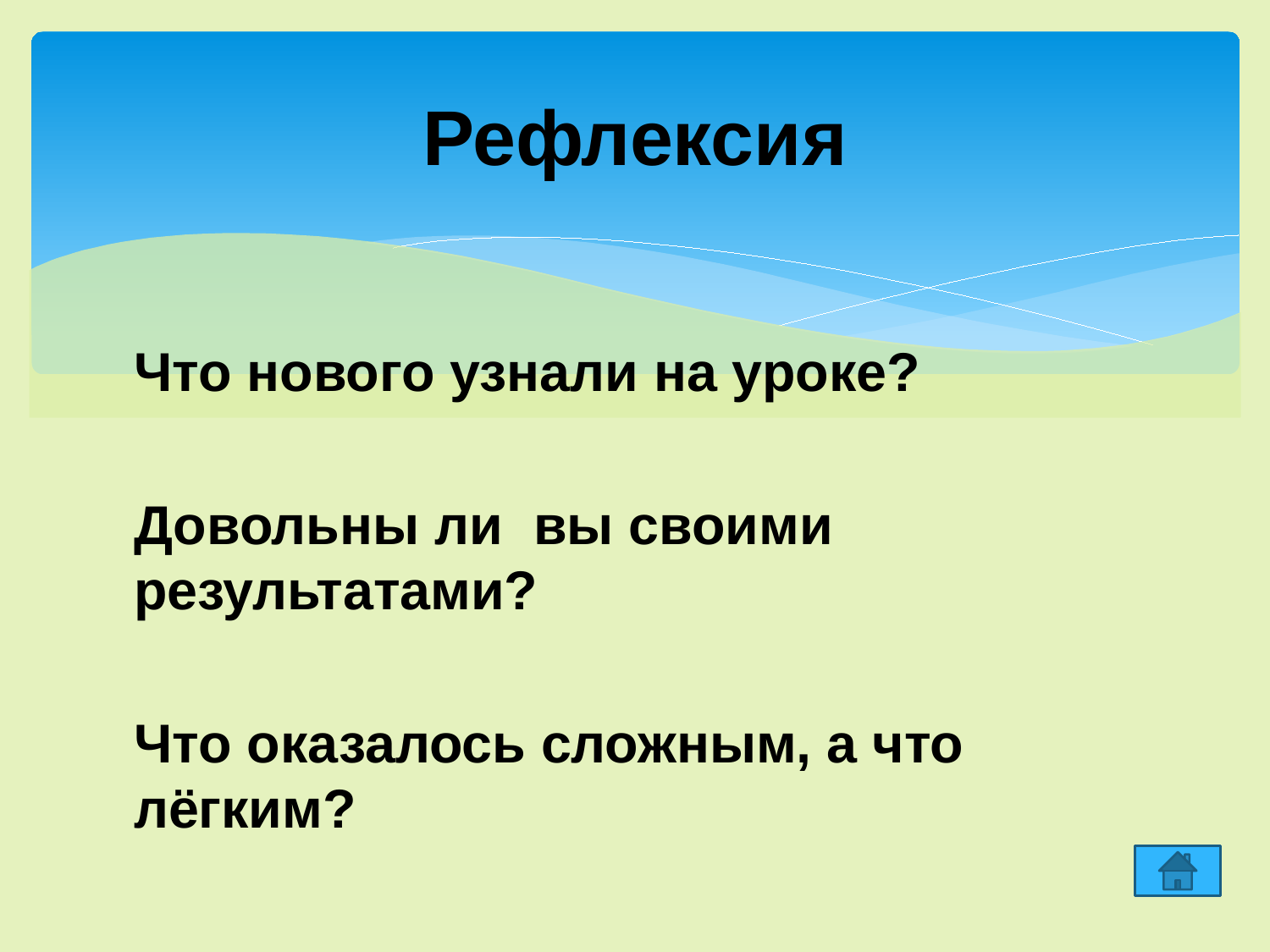

# Рефлексия

Что нового узнали на уроке?

Довольны ли  вы своими результатами?

Что оказалось сложным, а что лёгким?